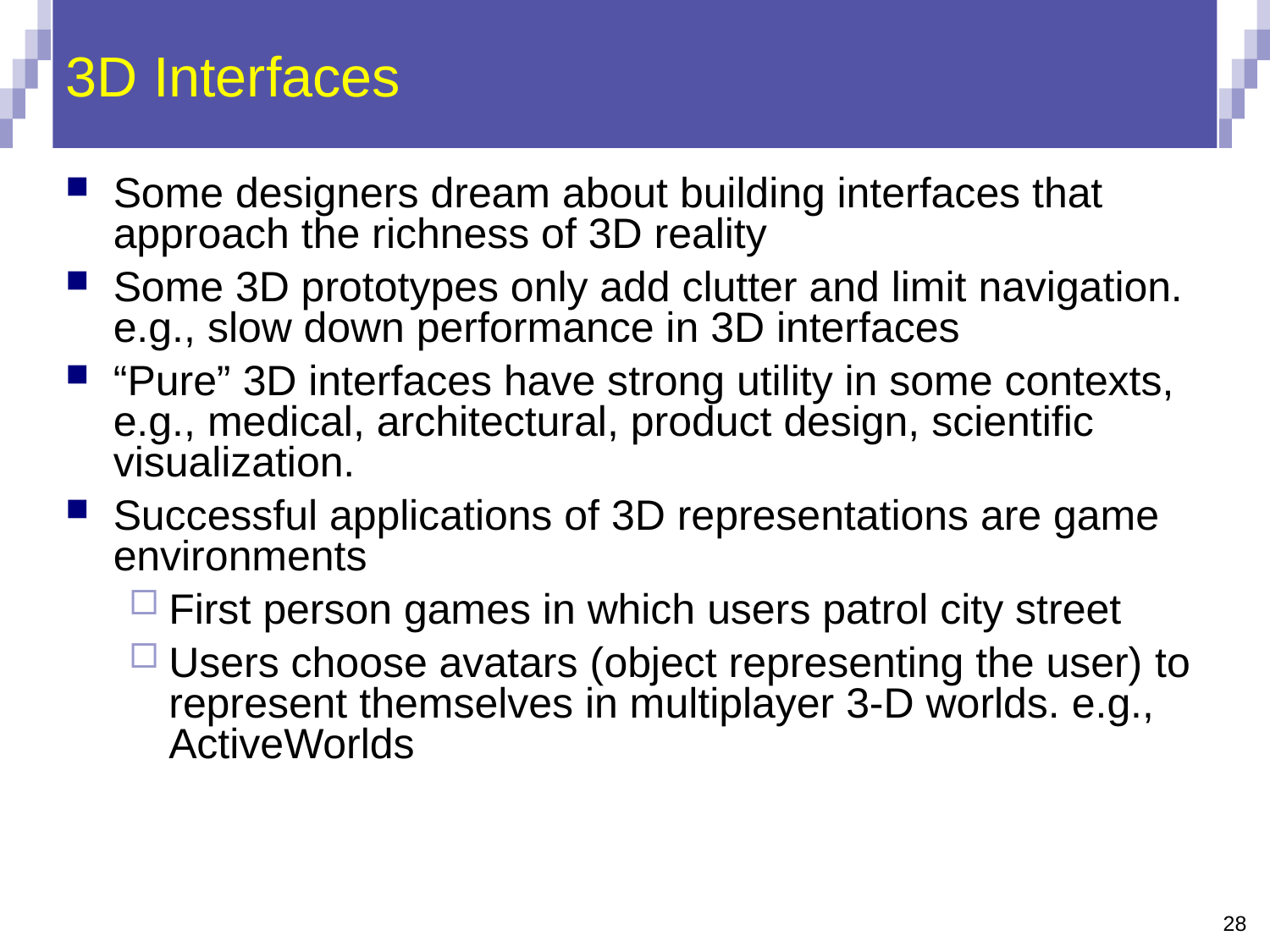

# 3D Interfaces
Some designers dream about building interfaces that approach the richness of 3D reality
Some 3D prototypes only add clutter and limit navigation. e.g., slow down performance in 3D interfaces
“Pure” 3D interfaces have strong utility in some contexts, e.g., medical, architectural, product design, scientific visualization.
Successful applications of 3D representations are game environments
First person games in which users patrol city street
Users choose avatars (object representing the user) to represent themselves in multiplayer 3-D worlds. e.g., ActiveWorlds
28